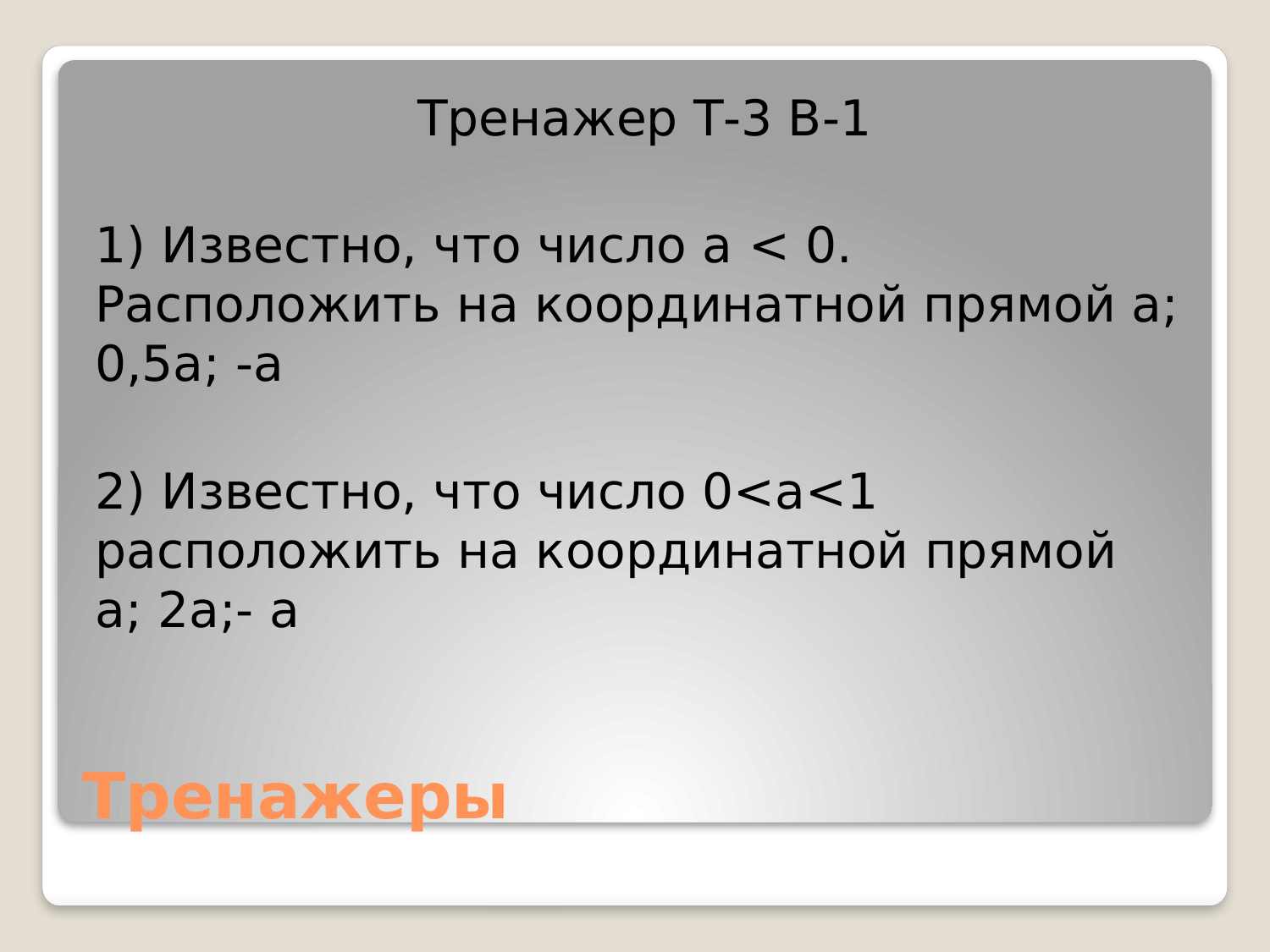

Тренажер Т-3 В-1

1) Известно, что число а < 0. Расположить на координатной прямой а; 0,5а; -а

2) Известно, что число 0<а<1 расположить на координатной прямой   а; 2а;- а

# Тренажеры